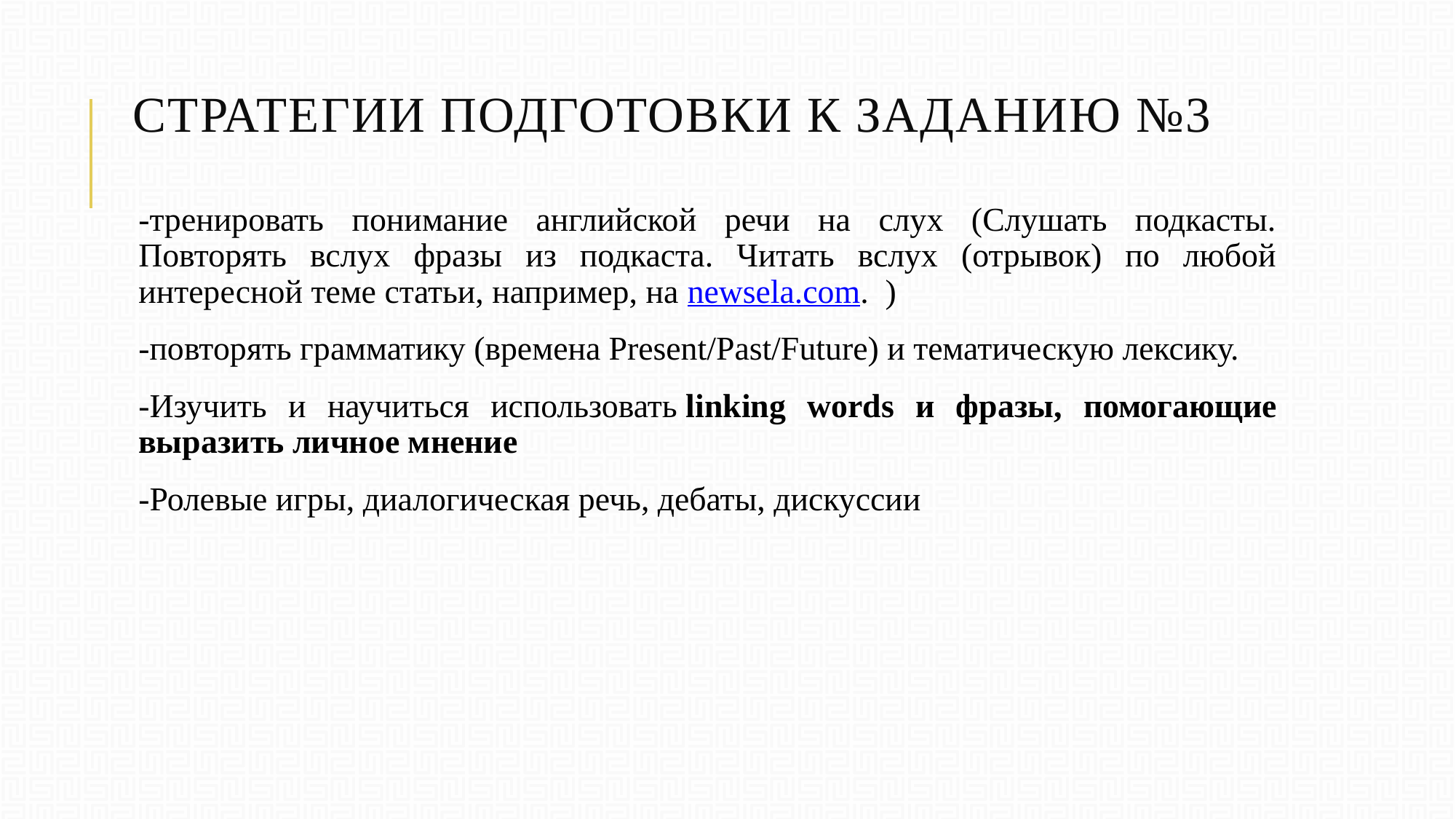

# Стратегии подготовки к заданию №3
-тренировать понимание английской речи на слух (Слушать подкасты. Повторять вслух фразы из подкаста. Читать вслух (отрывок) по любой интересной теме статьи, например, на newsela.com.  )
-повторять грамматику (времена Present/Past/Future) и тематическую лексику.
-Изучить и научиться использовать linking words и фразы, помогающие выразить личное мнение
-Ролевые игры, диалогическая речь, дебаты, дискуссии